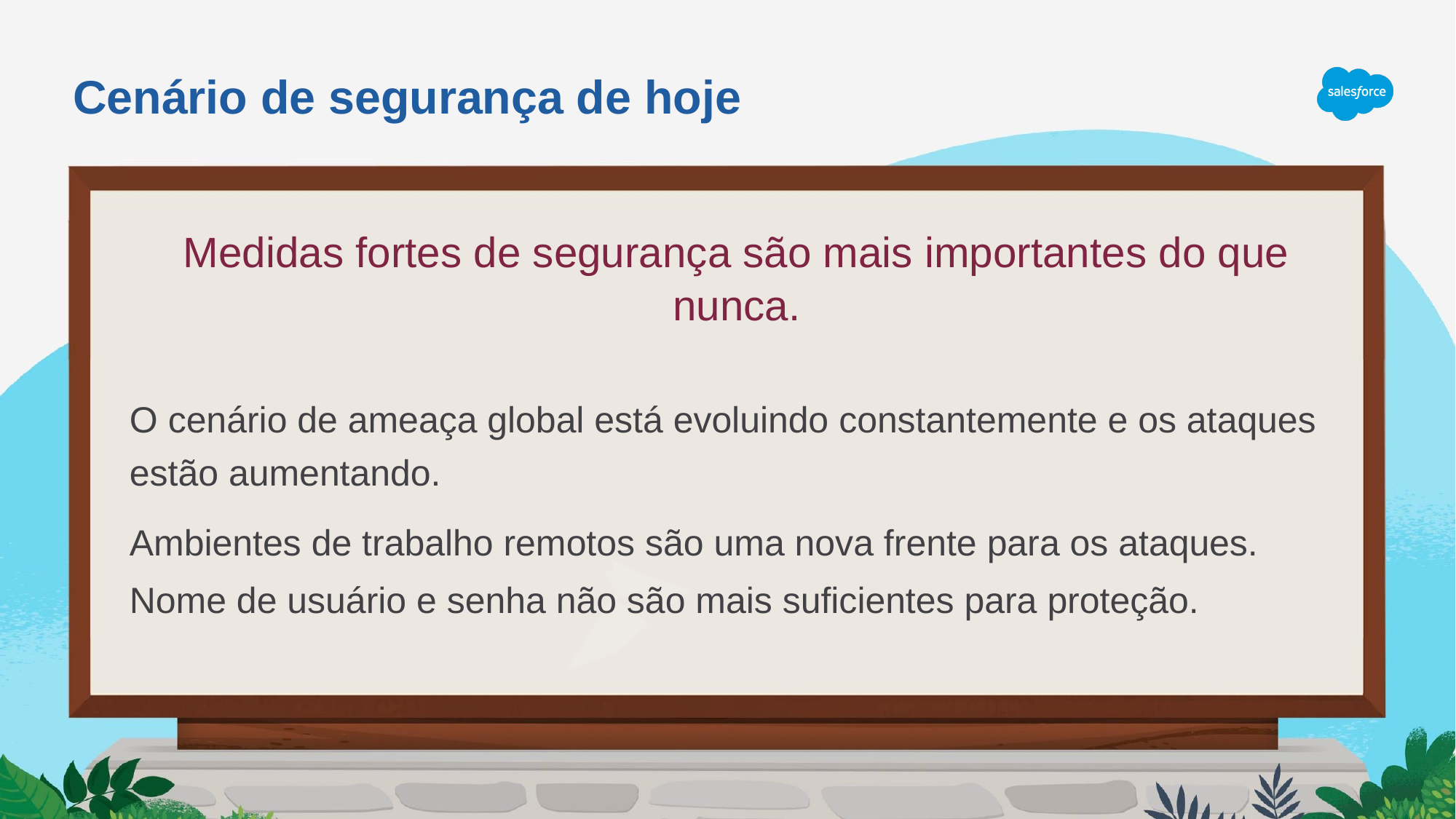

# Cenário de segurança de hoje
Medidas fortes de segurança são mais importantes do que nunca.

O cenário de ameaça global está evoluindo constantemente e os ataques estão aumentando.
Ambientes de trabalho remotos são uma nova frente para os ataques.
Nome de usuário e senha não são mais suficientes para proteção.